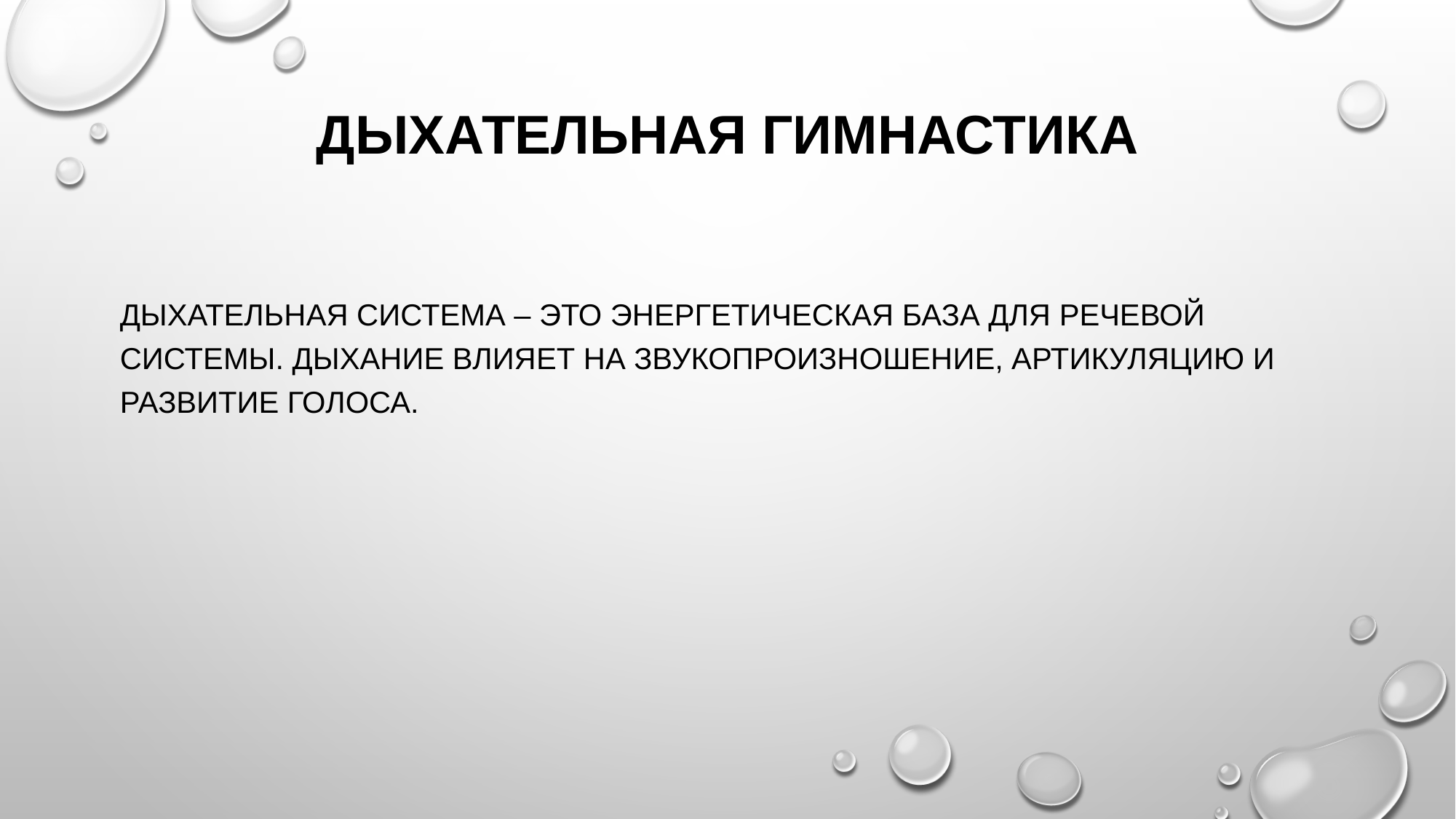

# Дыхательная гимнастика
дыхательная система – это энергетическая база для речевой системы. Дыхание влияет на звукопроизношение, артикуляцию и развитие голоса.